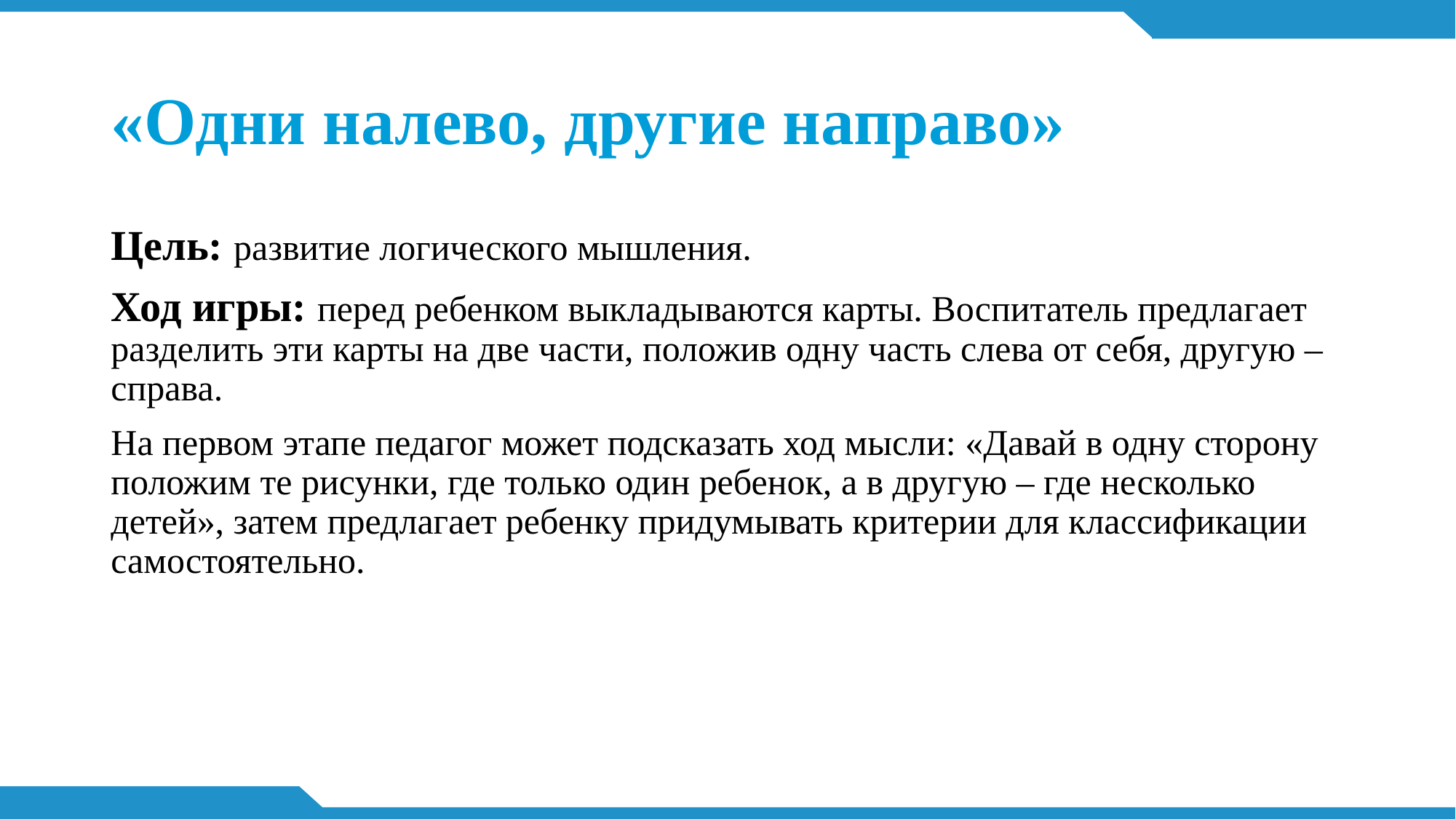

# «Одни налево, другие направо»
Цель: развитие логического мышления.
Ход игры: перед ребенком выкладываются карты. Воспитатель предлагает разделить эти карты на две части, положив одну часть слева от себя, другую – справа.
На первом этапе педагог может подсказать ход мысли: «Давай в одну сторону положим те рисунки, где только один ребенок, а в другую – где несколько детей», затем предлагает ребенку придумывать критерии для классификации самостоятельно.